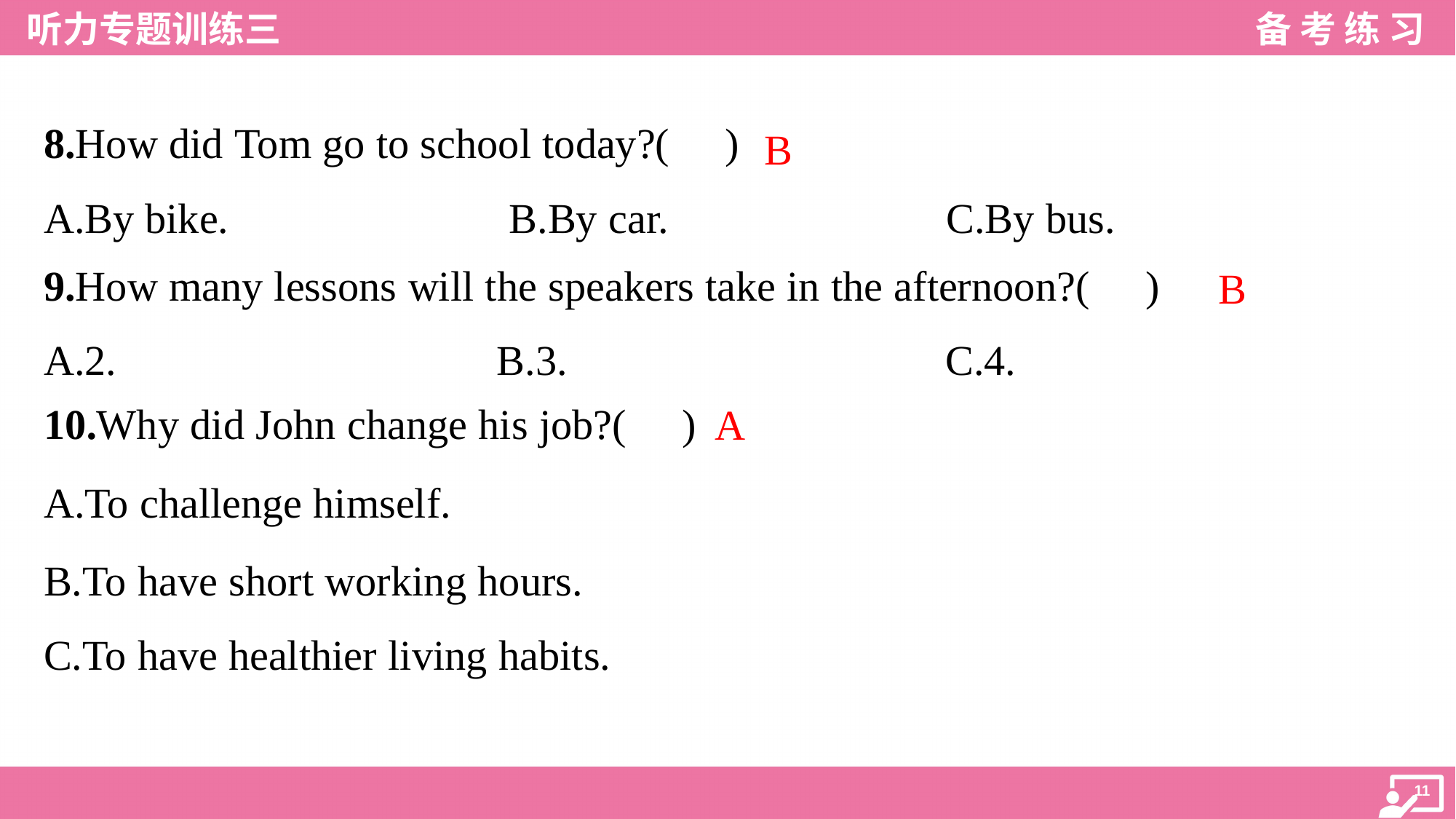

8.How did Tom go to school today?(     )
B
A.By bike.	B.By car.	C.By bus.
9.How many lessons will the speakers take in the afternoon?(     )
B
A.2.	B.3.	C.4.
A
10.Why did John change his job?(     )
A.To challenge himself.
B.To have short working hours.
C.To have healthier living habits.